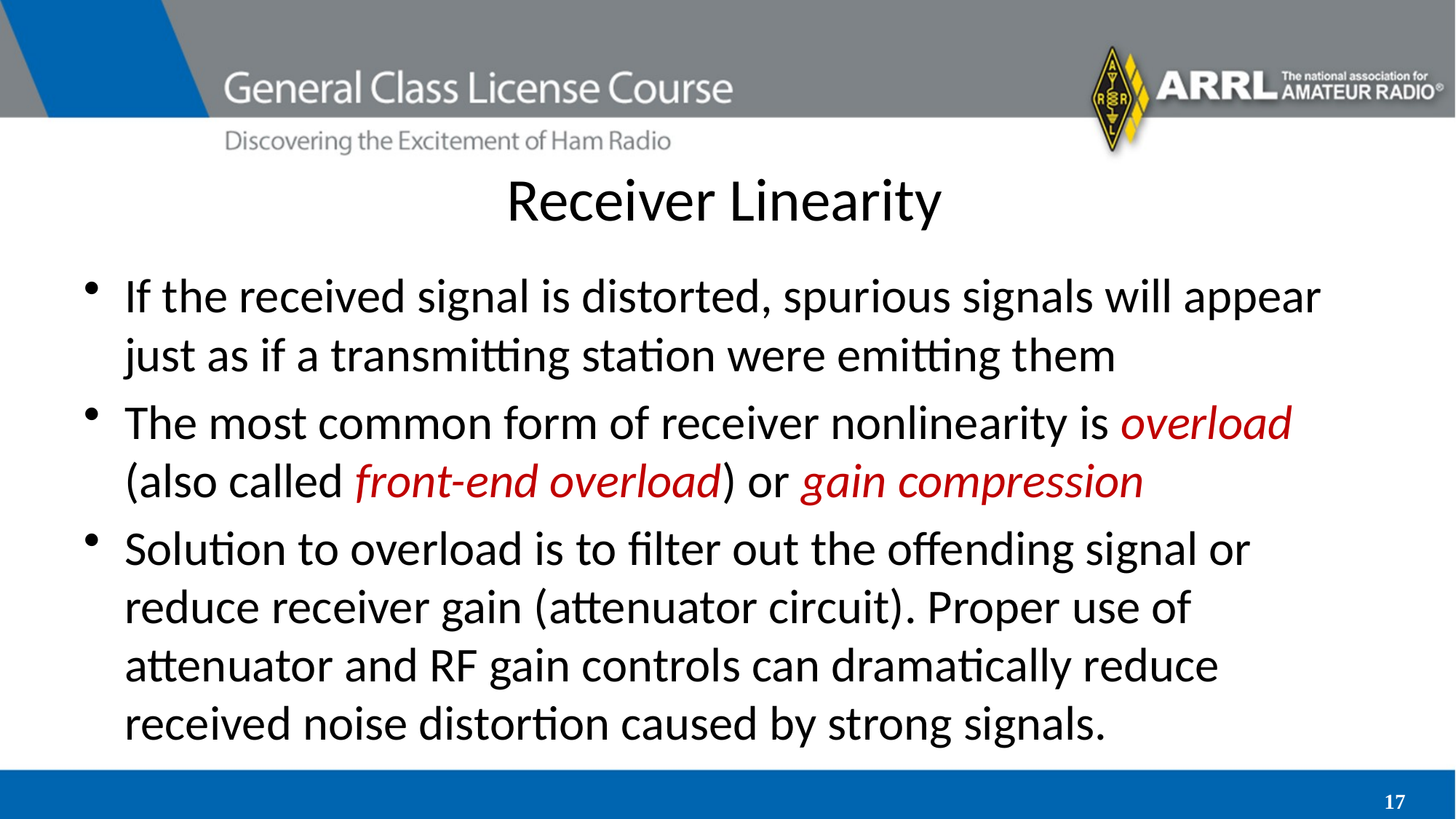

# Receiver Linearity
If the received signal is distorted, spurious signals will appear just as if a transmitting station were emitting them
The most common form of receiver nonlinearity is overload (also called front-end overload) or gain compression
Solution to overload is to filter out the offending signal or reduce receiver gain (attenuator circuit). Proper use of attenuator and RF gain controls can dramatically reduce received noise distortion caused by strong signals.